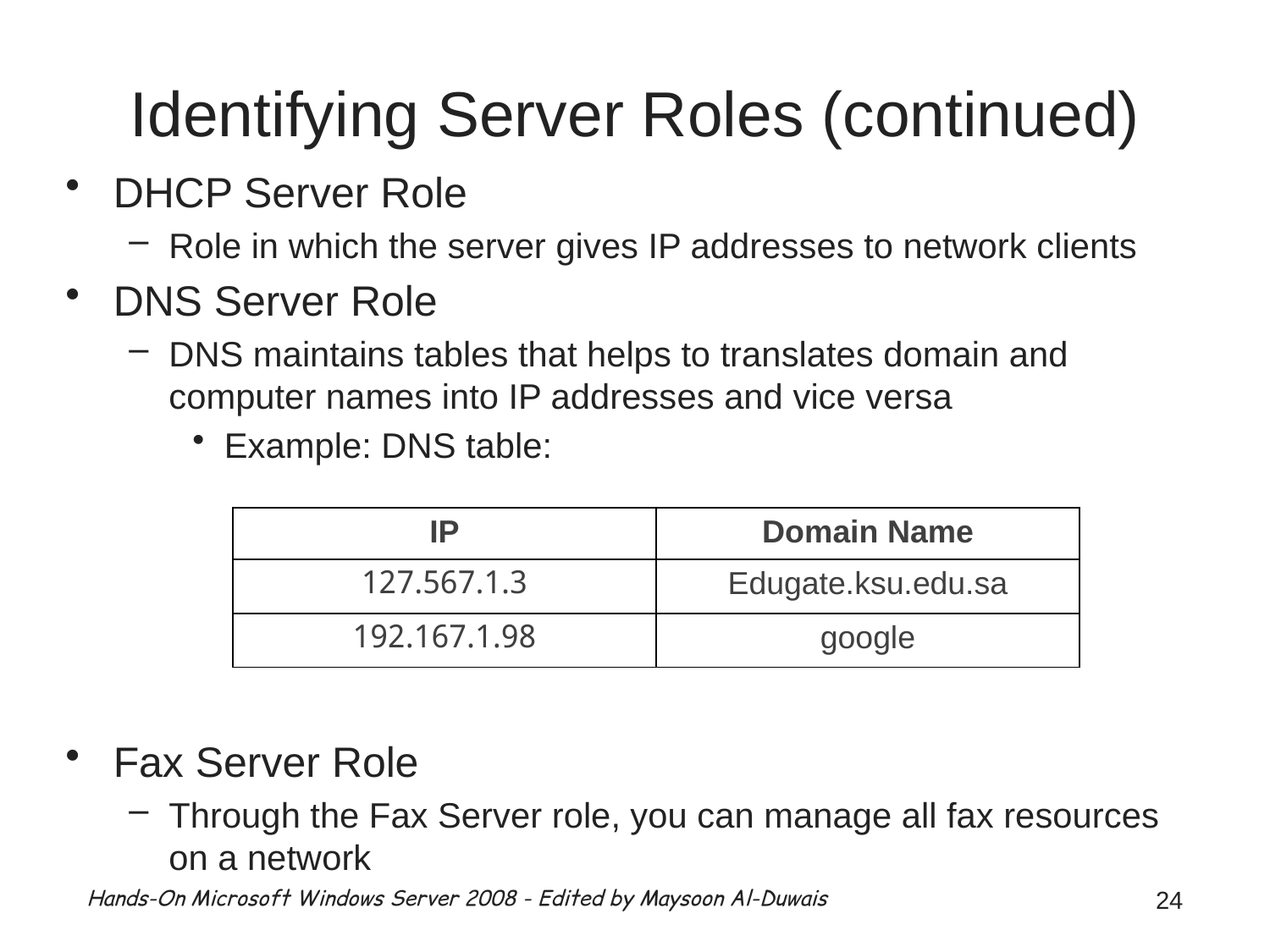

# Identifying Server Roles (continued)
DHCP Server Role
Role in which the server gives IP addresses to network clients
DNS Server Role
DNS maintains tables that helps to translates domain and computer names into IP addresses and vice versa
Example: DNS table:

Fax Server Role
Through the Fax Server role, you can manage all fax resources on a network
| IP | Domain Name |
| --- | --- |
| 127.567.1.3 | Edugate.ksu.edu.sa |
| 192.167.1.98 | google |
Hands-On Microsoft Windows Server 2008 - Edited by Maysoon Al-Duwais
24